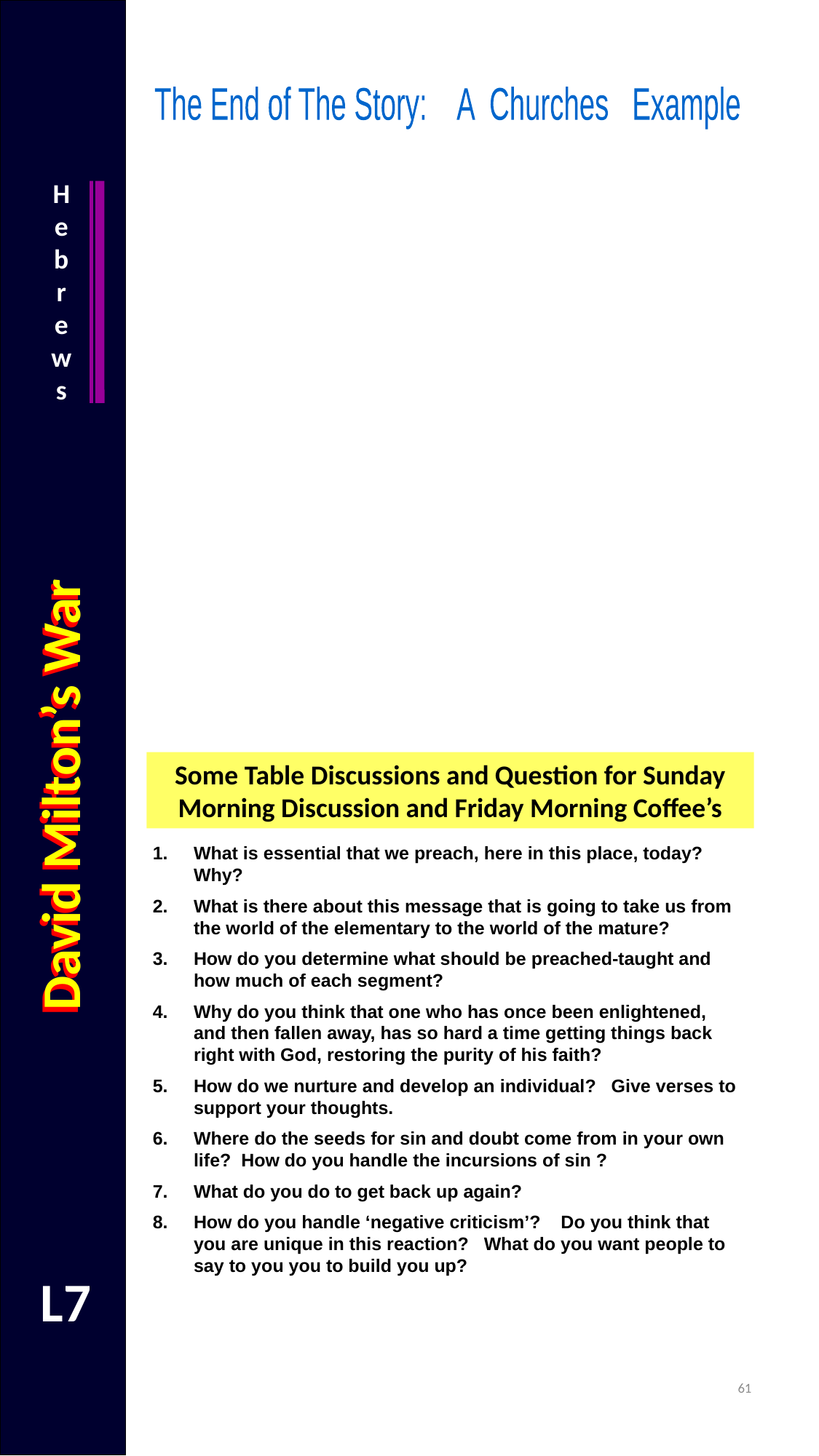

The End of The Story:    A  Churches   Example

Hebrews

Some Table Discussions and Question for Sunday Morning Discussion and Friday Morning Coffee’s
David Milton’s War
David Milton’s War
What is essential that we preach, here in this place, today?    Why?
What is there about this message that is going to take us from the world of the elementary to the world of the mature?
How do you determine what should be preached-taught and how much of each segment?
Why do you think that one who has once been enlightened, and then fallen away, has so hard a time getting things back right with God, restoring the purity of his faith?
How do we nurture and develop an individual?   Give verses to support your thoughts.
Where do the seeds for sin and doubt come from in your own life?  How do you handle the incursions of sin ?
What do you do to get back up again?
How do you handle ‘negative criticism’?    Do you think that you are unique in this reaction?   What do you want people to say to you you to build you up?
L7
61